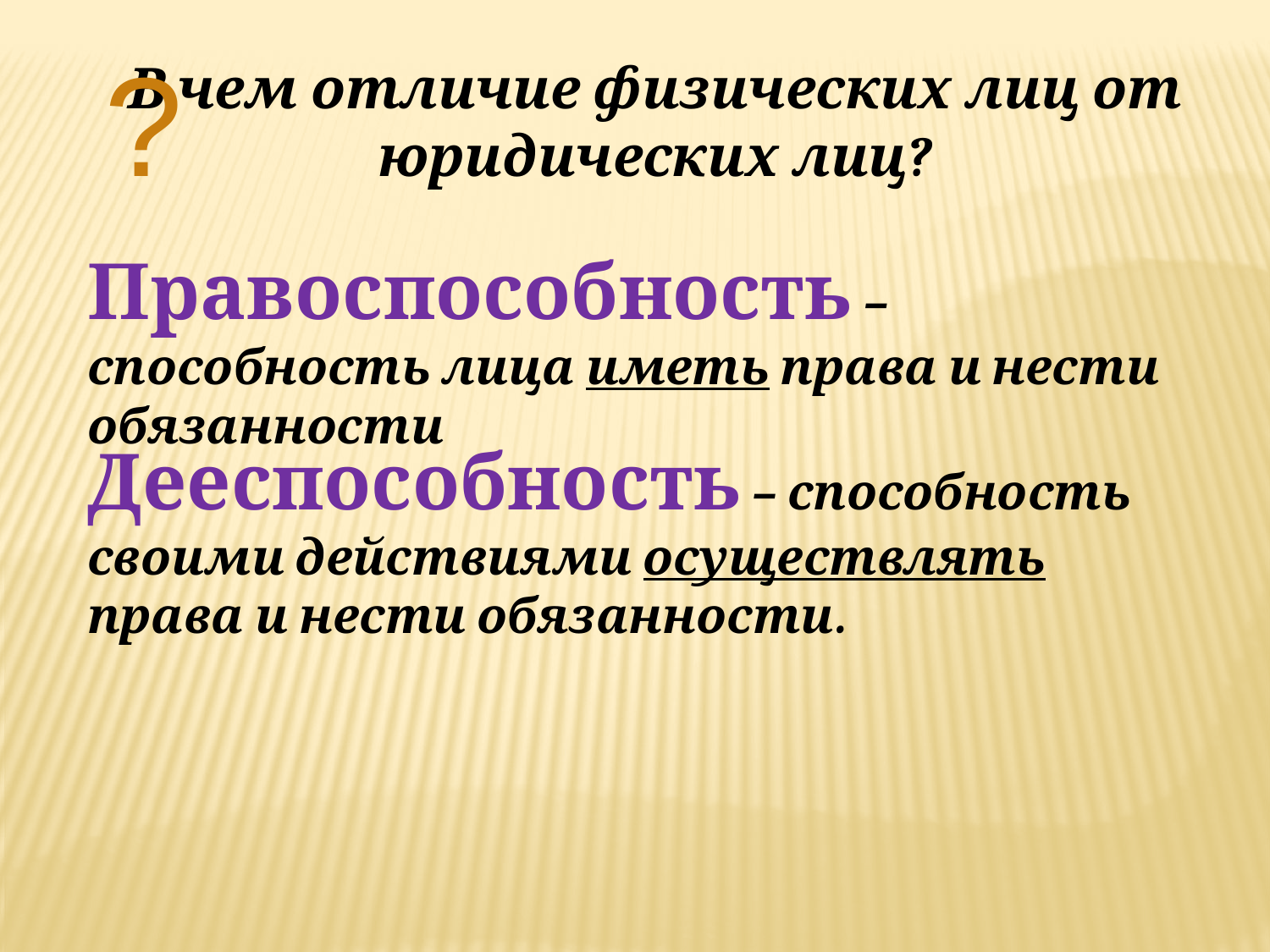

?
В чем отличие физических лиц от юридических лиц?
Правоспособность – способность лица иметь права и нести обязанности
Дееспособность – способность своими действиями осуществлять права и нести обязанности.